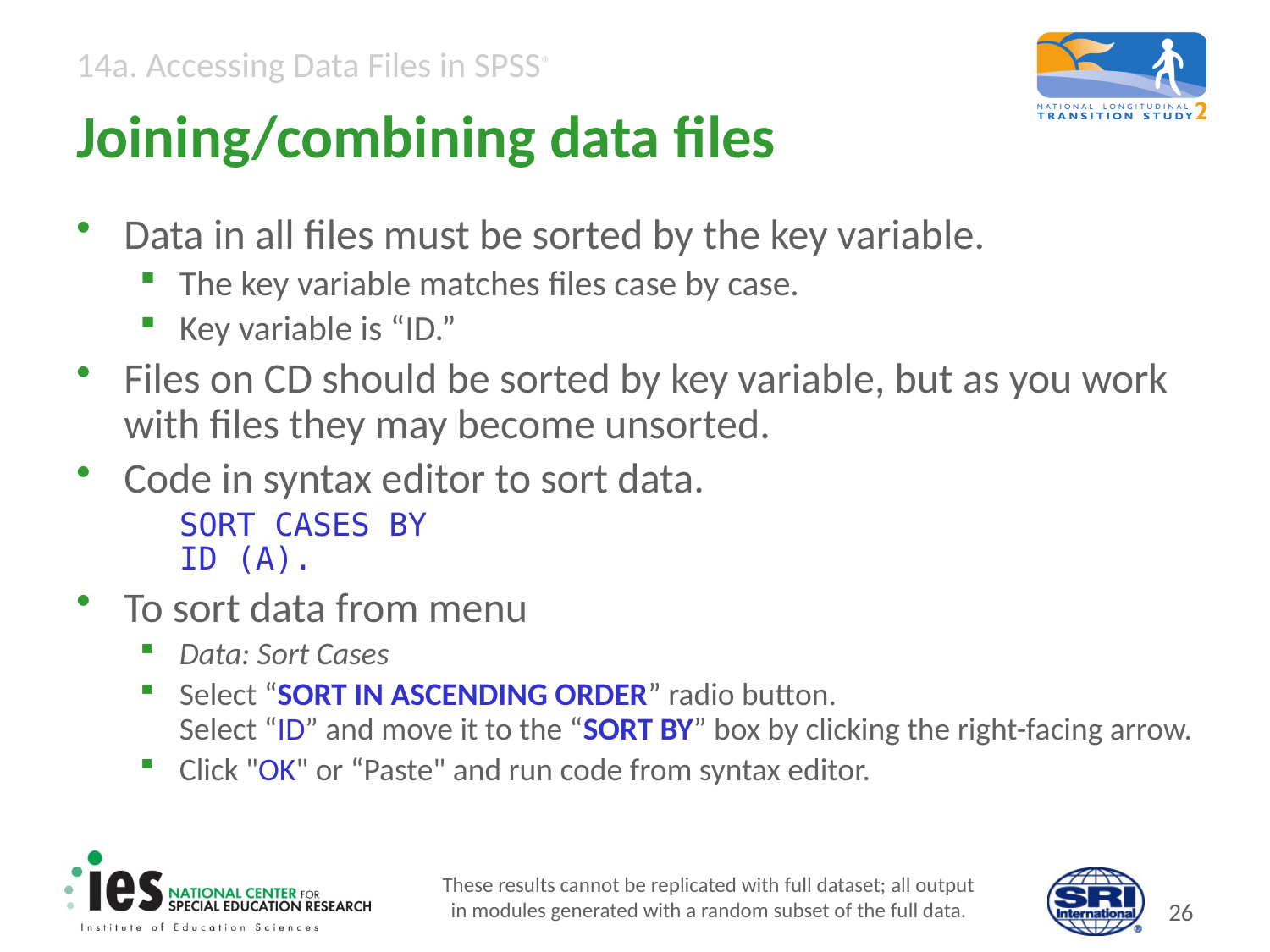

# Joining/combining data files
Data in all files must be sorted by the key variable.
The key variable matches files case by case.
Key variable is “ID.”
Files on CD should be sorted by key variable, but as you work with files they may become unsorted.
Code in syntax editor to sort data.
	SORT CASES BY
ID (A).
To sort data from menu
Data: Sort Cases
Select “Sort in ascending order” radio button.
Select “ID” and move it to the “Sort by” box by clicking the right-facing arrow.
Click "OK" or “Paste" and run code from syntax editor.
These results cannot be replicated with full dataset; all output
in modules generated with a random subset of the full data.
26